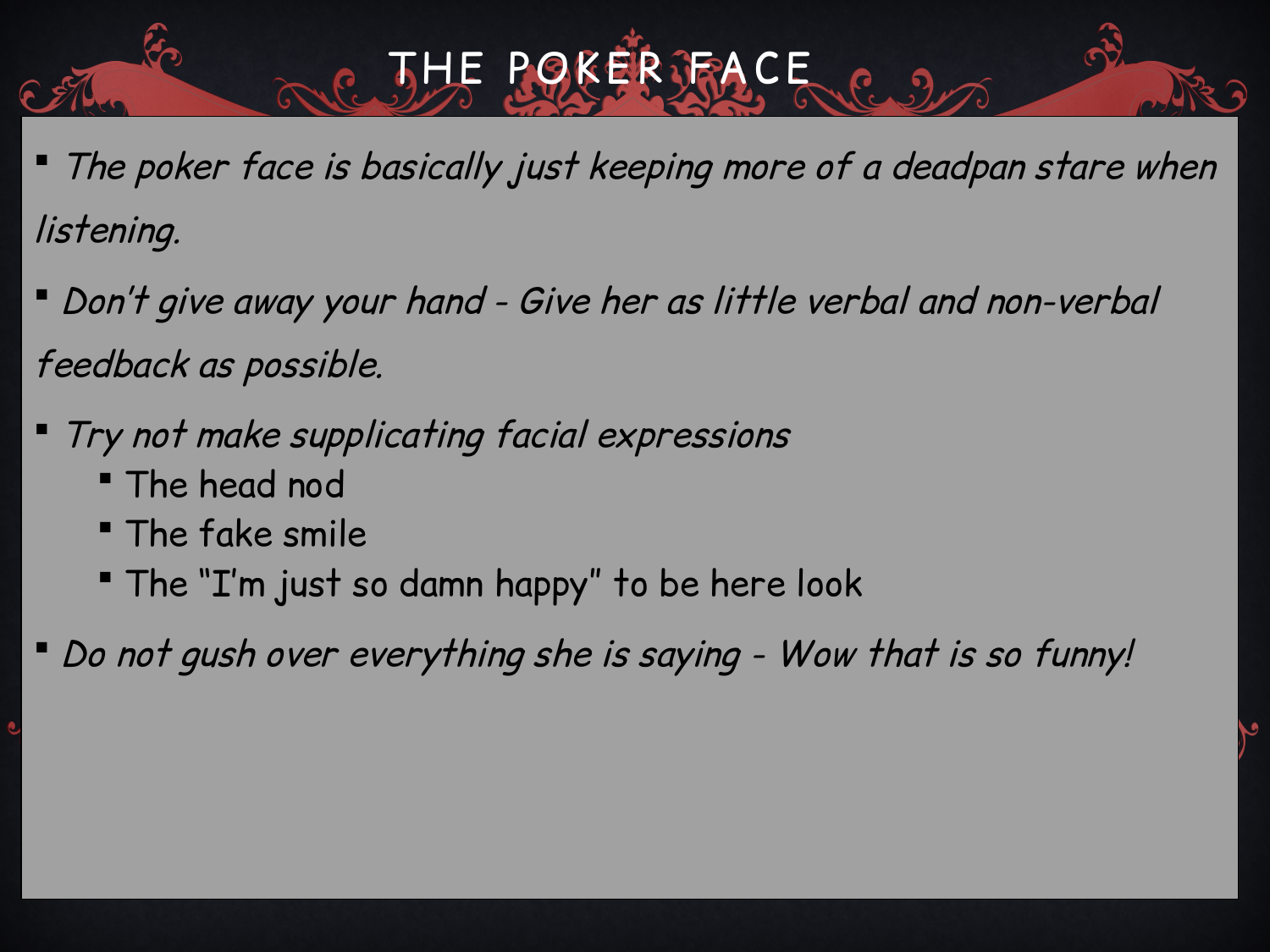

# The Poker Face
 The poker face is basically just keeping more of a deadpan stare when listening.
 Don’t give away your hand - Give her as little verbal and non-verbal feedback as possible.
 Try not make supplicating facial expressions
 The head nod
 The fake smile
 The “I’m just so damn happy” to be here look
 Do not gush over everything she is saying - Wow that is so funny!